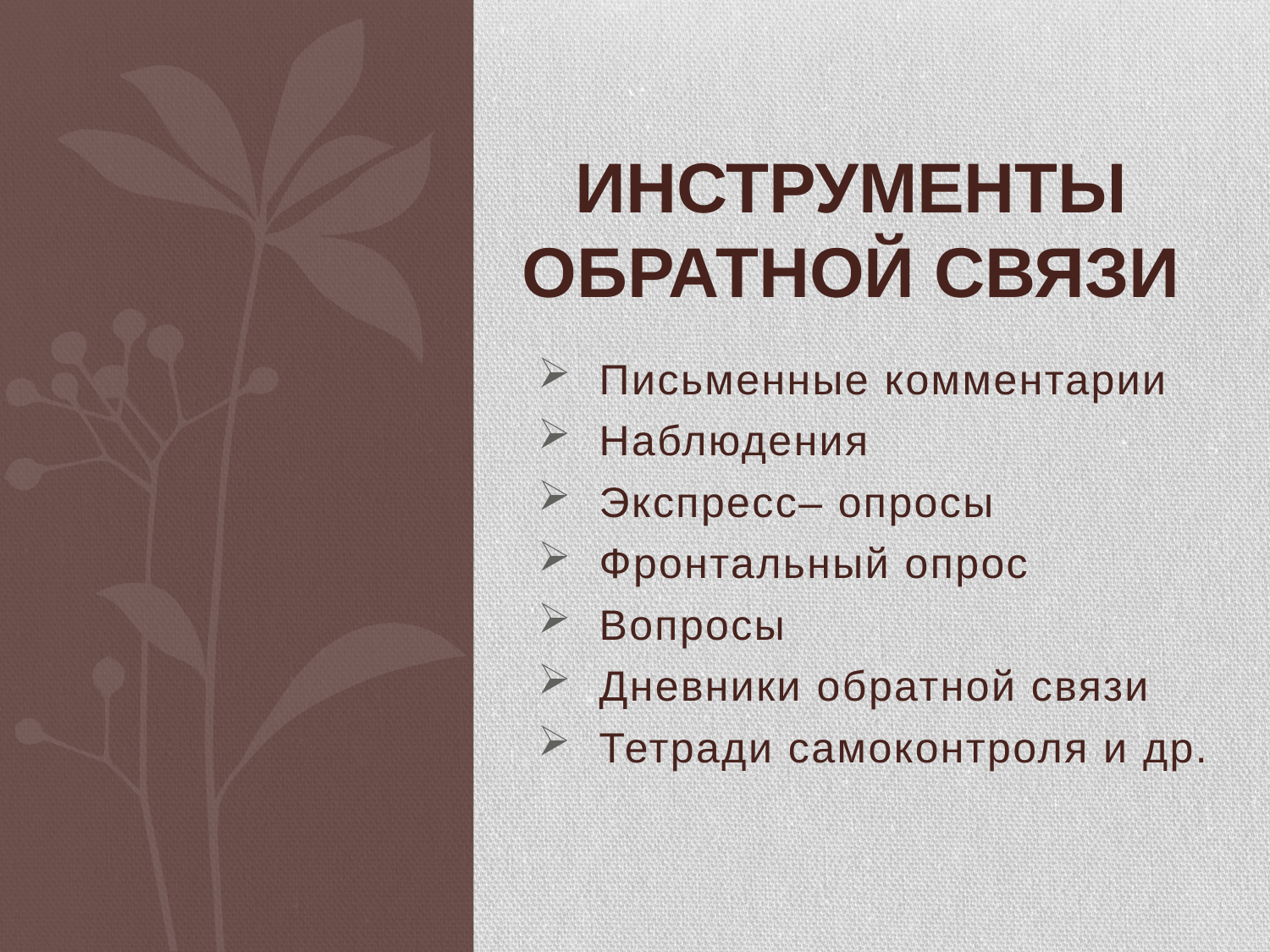

# ИНСТРУМЕНТЫ ОБРАТНОЙ СВЯЗИ
  Письменные комментарии
  Наблюдения
  Экспресс– опросы
  Фронтальный опрос
  Вопросы
  Дневники обратной связи
  Тетради самоконтроля и др.